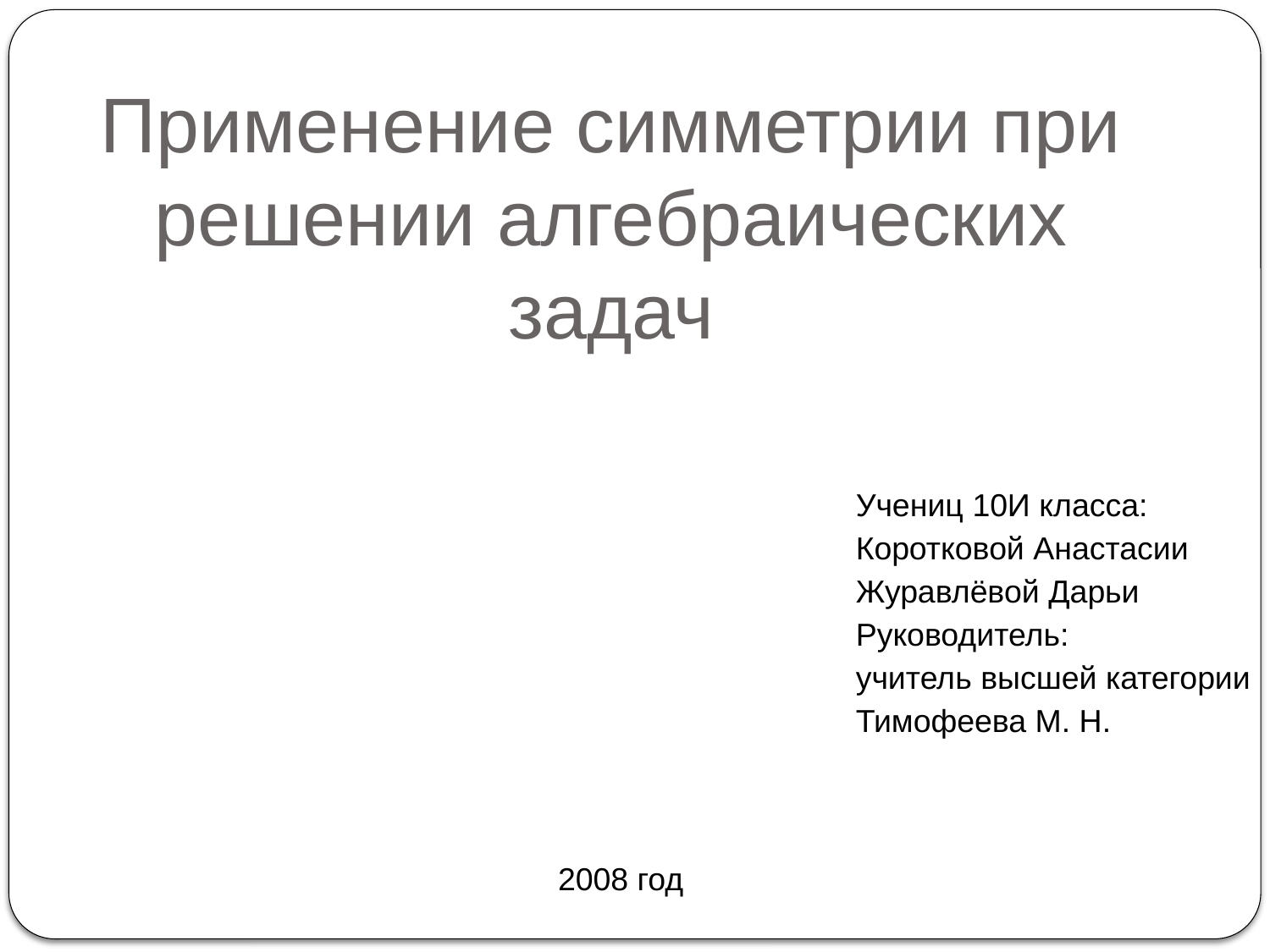

# Применение симметрии при решении алгебраических задач

Учениц 10И класса:
Коротковой Анастасии
Журавлёвой Дарьи
Руководитель:
учитель высшей категории
Тимофеева М. Н.

2008 год